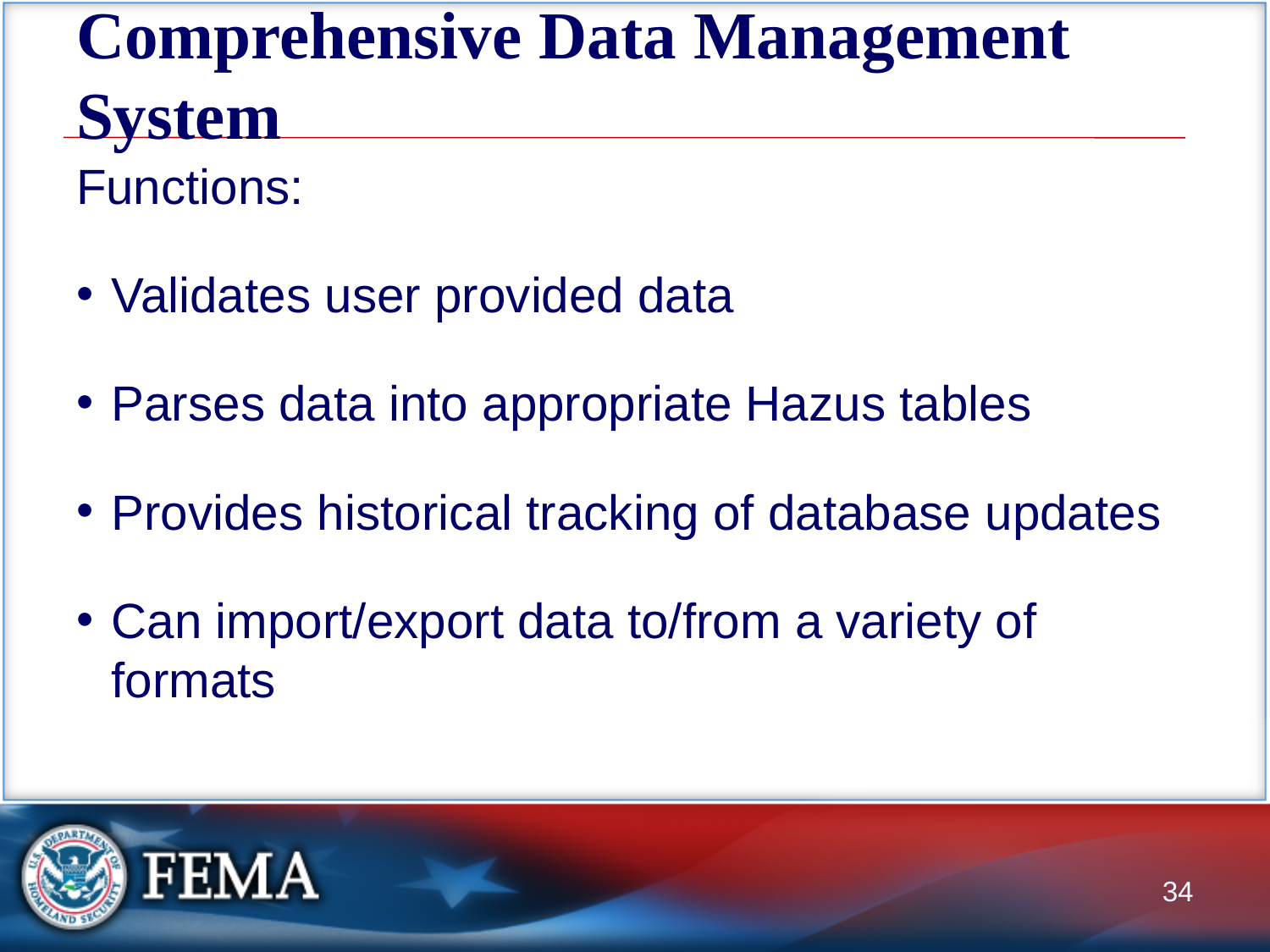

# Comprehensive Data Management System
Functions:
Validates user provided data
Parses data into appropriate Hazus tables
Provides historical tracking of database updates
Can import/export data to/from a variety of formats
34